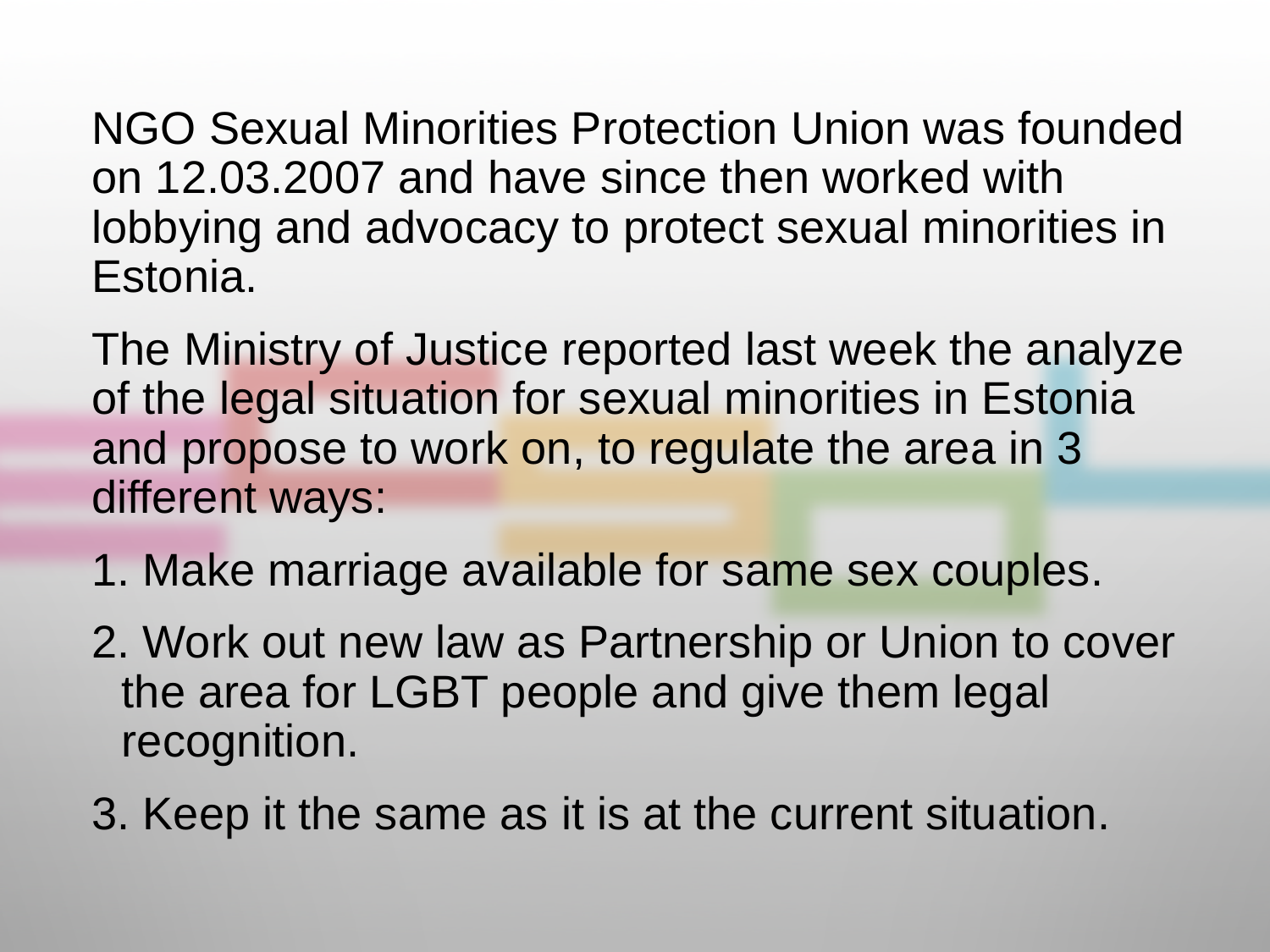

NGO Sexual Minorities Protection Union was founded on 12.03.2007 and have since then worked with lobbying and advocacy to protect sexual minorities in Estonia.
The Ministry of Justice reported last week the analyze of the legal situation for sexual minorities in Estonia and propose to work on, to regulate the area in 3 different ways:
 Make marriage available for same sex couples.
 Work out new law as Partnership or Union to cover the area for LGBT people and give them legal recognition.
 Keep it the same as it is at the current situation.